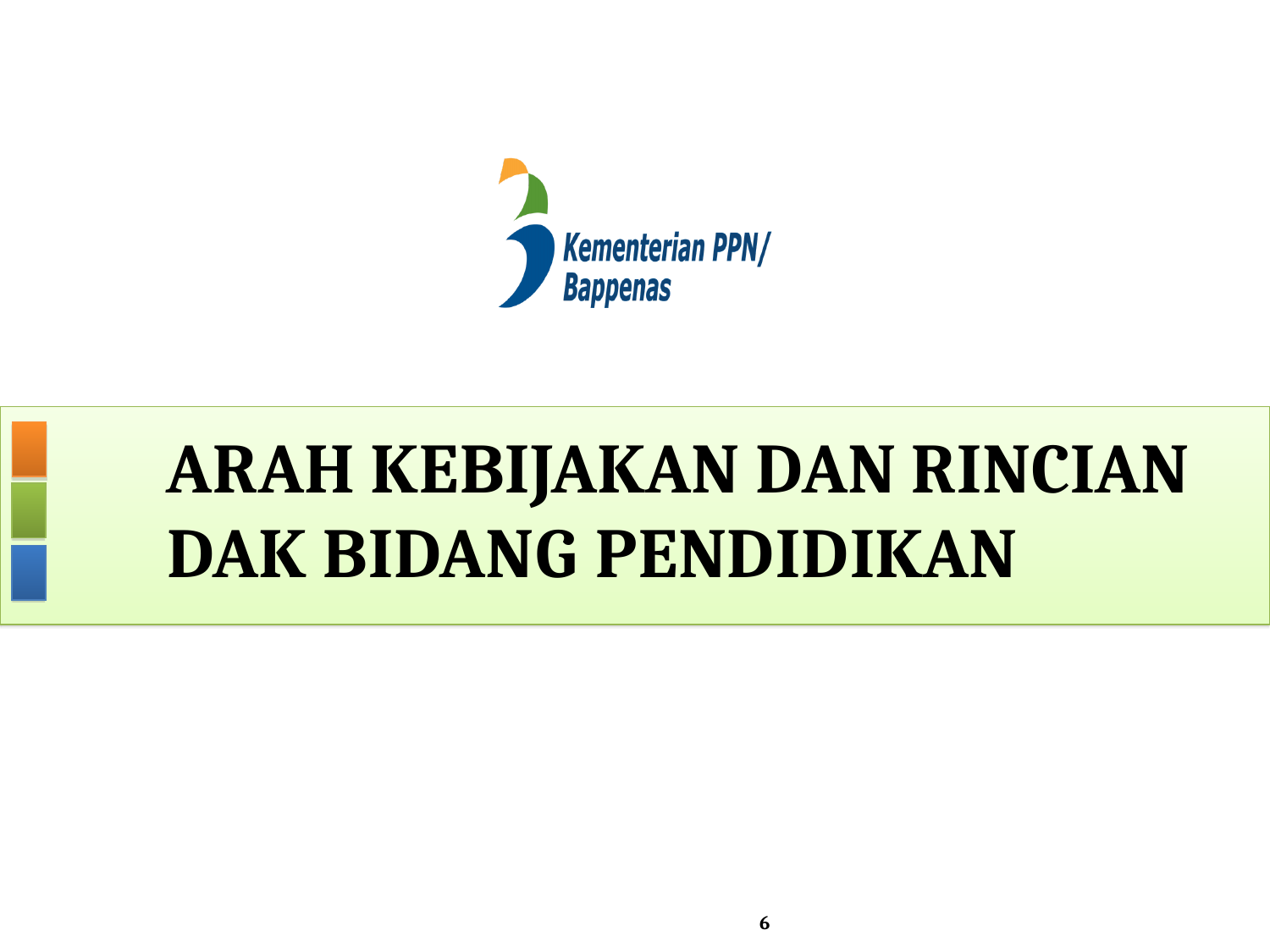

# Arah kebijakan dan rincian dak bidang pendidikan
6